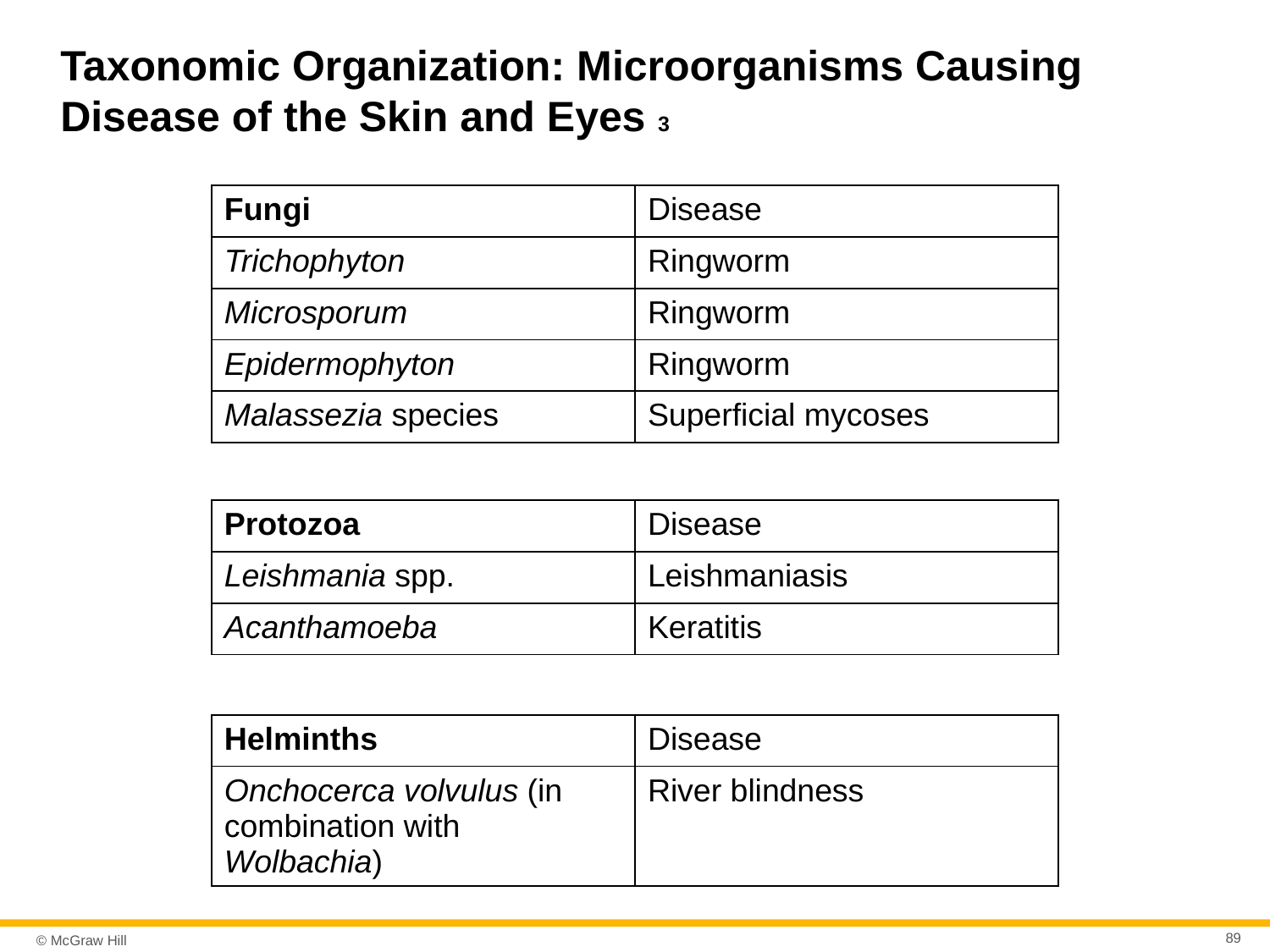

# Taxonomic Organization: Microorganisms Causing Disease of the Skin and Eyes 3
| Fungi | Disease |
| --- | --- |
| Trichophyton | Ringworm |
| Microsporum | Ringworm |
| Epidermophyton | Ringworm |
| Malassezia species | Superficial mycoses |
| Protozoa | Disease |
| --- | --- |
| Leishmania spp. | Leishmaniasis |
| Acanthamoeba | Keratitis |
| Helminths | Disease |
| --- | --- |
| Onchocerca volvulus (in combination with Wolbachia) | River blindness |